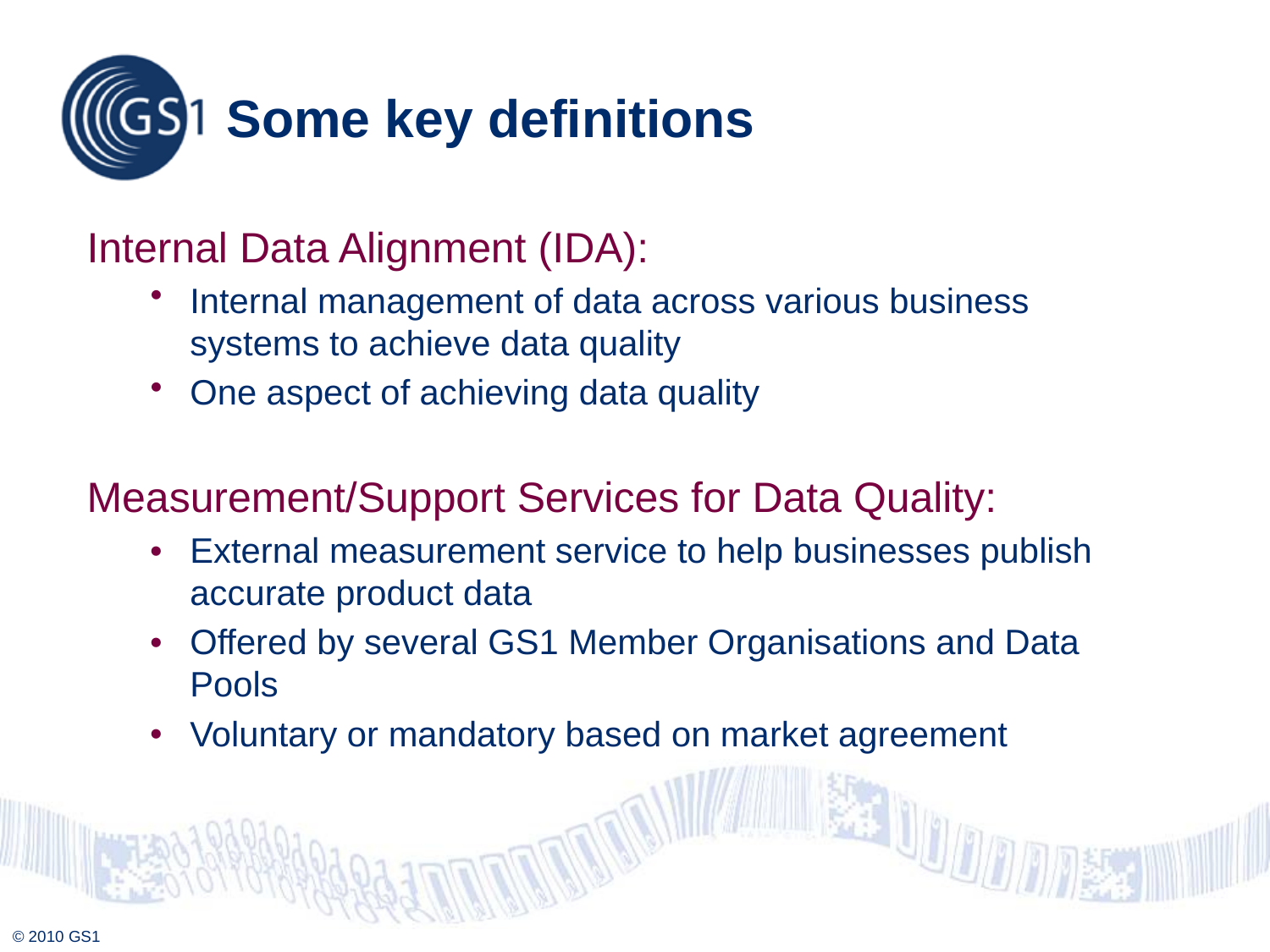

Some key definitions
Internal Data Alignment (IDA):
Internal management of data across various business systems to achieve data quality
One aspect of achieving data quality

Measurement/Support Services for Data Quality:
External measurement service to help businesses publish accurate product data
Offered by several GS1 Member Organisations and Data Pools
Voluntary or mandatory based on market agreement